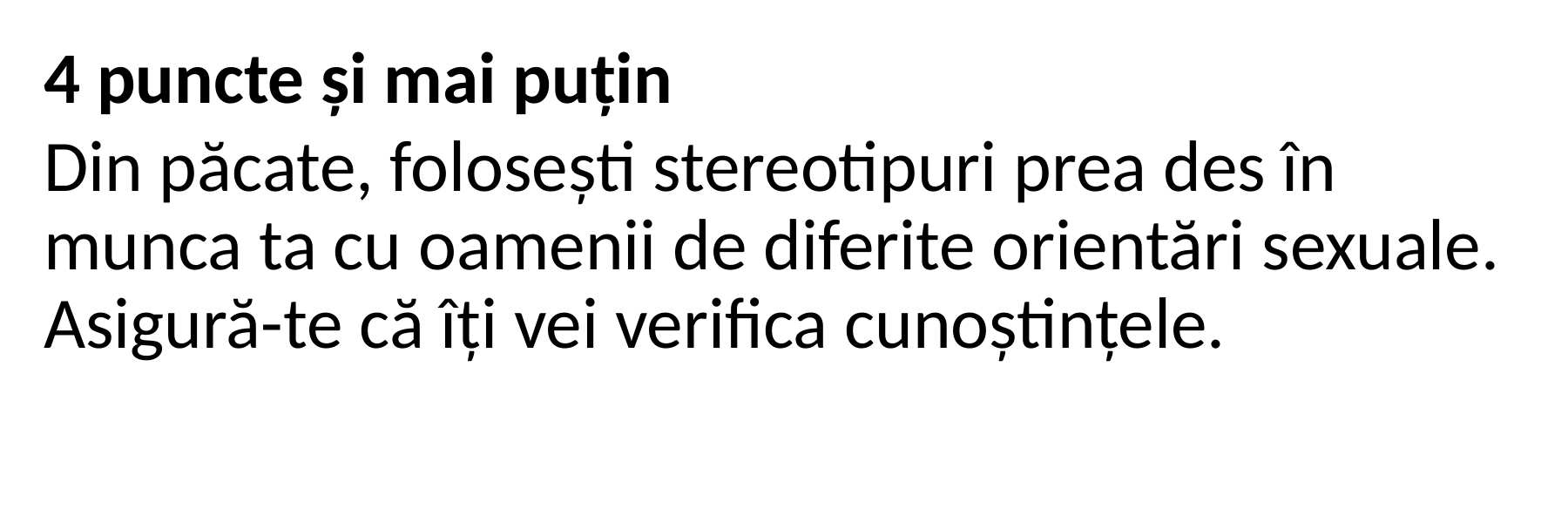

4 puncte și mai puțin
Din păcate, folosești stereotipuri prea des în munca ta cu oamenii de diferite orientări sexuale. Asigură-te că îți vei verifica cunoștințele.